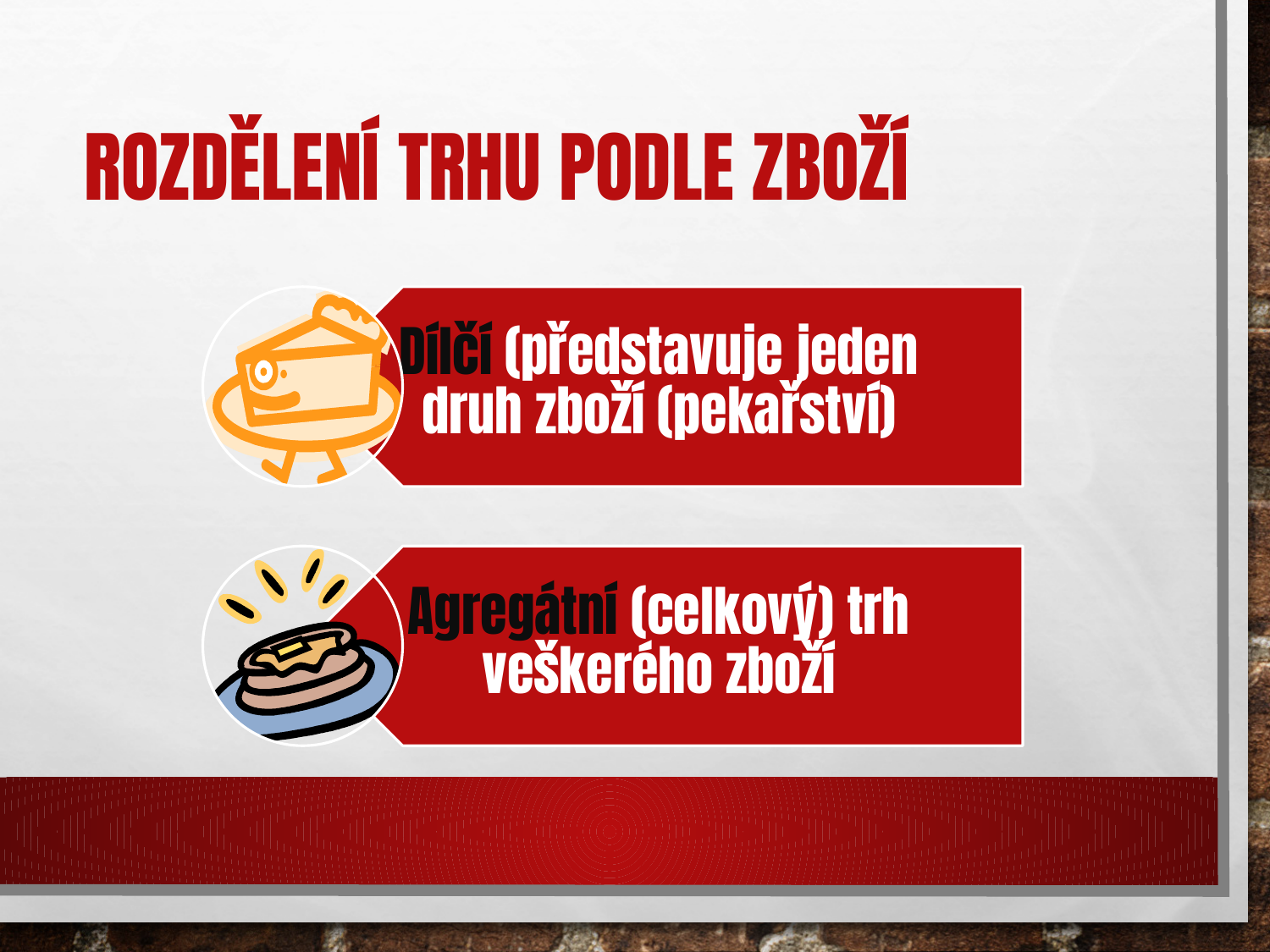

# Rozdělení trhu podle zboží
Dílčí (představuje jeden druh zboží (pekařství)
Agregátní (celkový) trh veškerého zboží